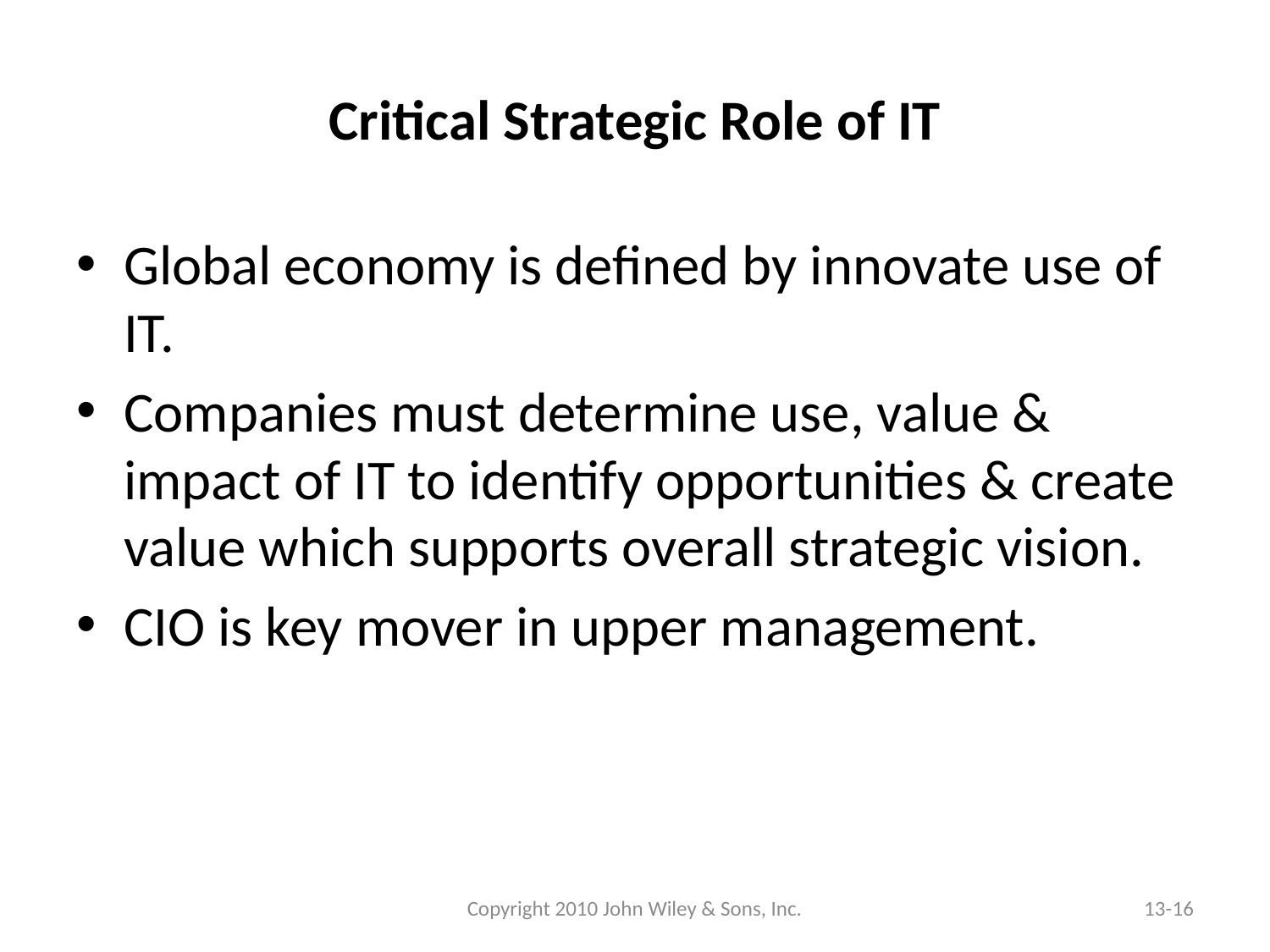

# Critical Strategic Role of IT
Global economy is defined by innovate use of IT.
Companies must determine use, value & impact of IT to identify opportunities & create value which supports overall strategic vision.
CIO is key mover in upper management.
Copyright 2010 John Wiley & Sons, Inc.
13-16